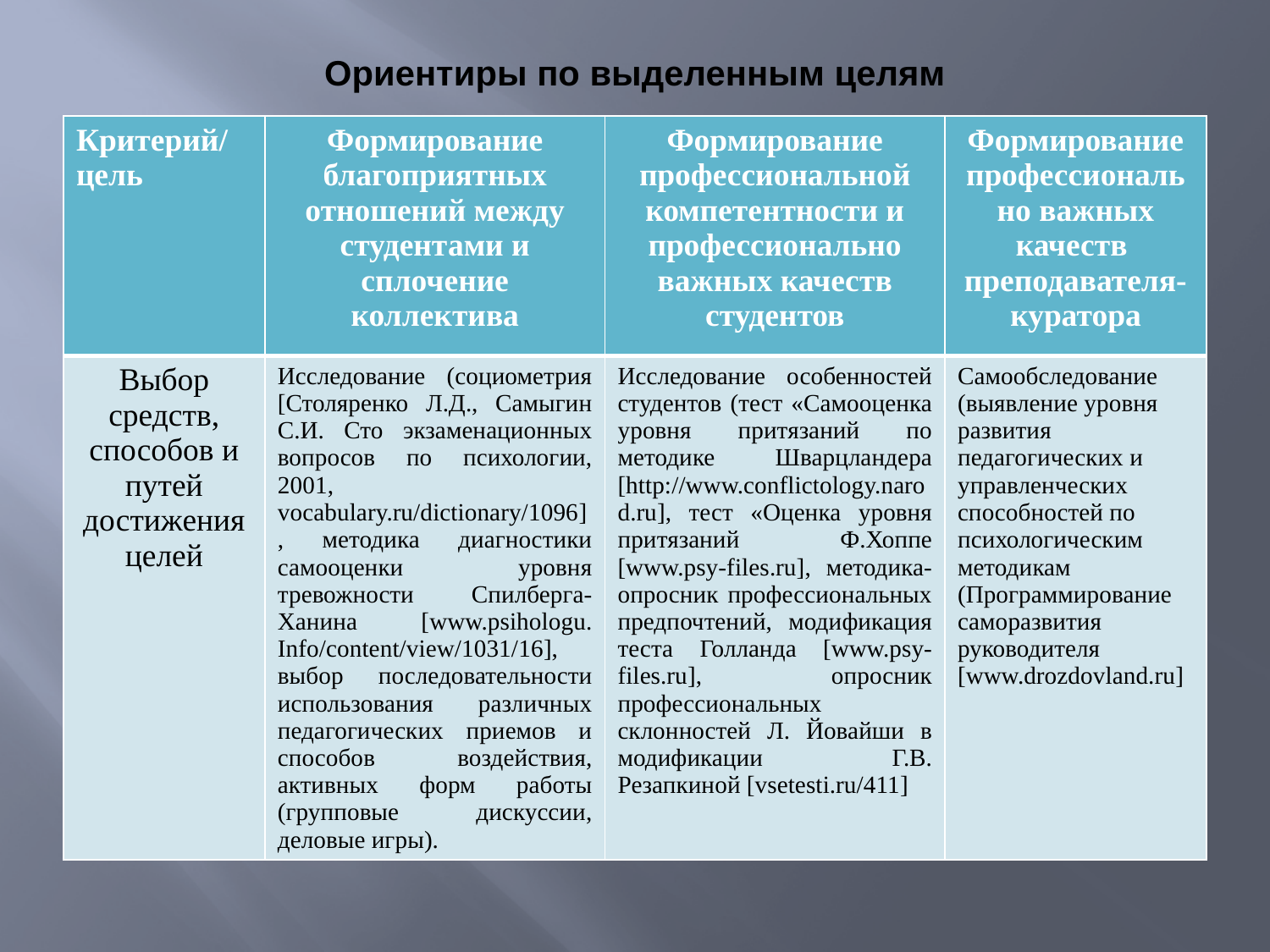

# Ориентиры по выделенным целям
| Критерий/цель | Формирование благоприятных отношений между студентами и сплочение коллектива | Формирование профессиональной компетентности и профессионально важных качеств студентов | Формирование профессионально важных качеств преподавателя-куратора |
| --- | --- | --- | --- |
| Выбор средств, способов и путей достижения целей | Исследование (социометрия [Столяренко Л.Д., Самыгин С.И. Сто экзаменационных вопросов по психологии, 2001, vocabulary.ru/dictionary/1096], методика диагностики самооценки уровня тревожности Спилберга-Ханина [www.psihologu. Info/content/view/1031/16], выбор последовательности использования различных педагогических приемов и способов воздействия, активных форм работы (групповые дискуссии, деловые игры). | Исследование особенностей студентов (тест «Самооценка уровня притязаний по методике Шварцландера [http://www.conflictology.narod.ru], тест «Оценка уровня притязаний Ф.Хоппе [www.psy-files.ru], методика- опросник профессиональных предпочтений, модификация теста Голланда [www.psy-files.ru], опросник профессиональных склонностей Л. Йовайши в модификации Г.В. Резапкиной [vsetesti.ru/411] | Cамообследование (выявление уровня развития педагогических и управленческих способностей по психологическим методикам (Программирование саморазвития руководителя [www.drozdovland.ru] |